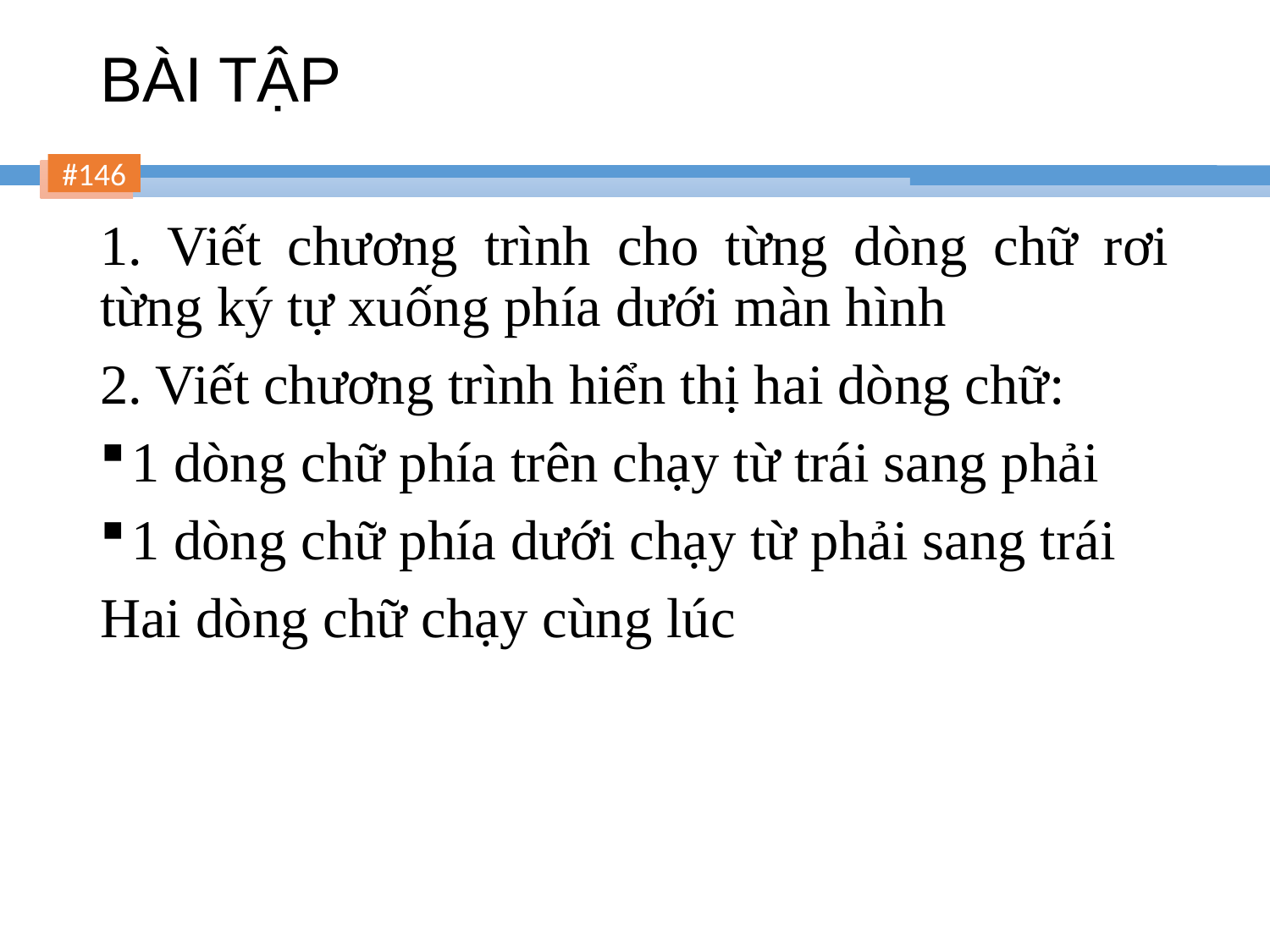

# BÀI TẬP
1. Viết chương trình cho từng dòng chữ rơi từng ký tự xuống phía dưới màn hình
2. Viết chương trình hiển thị hai dòng chữ:
1 dòng chữ phía trên chạy từ trái sang phải
1 dòng chữ phía dưới chạy từ phải sang trái
Hai dòng chữ chạy cùng lúc